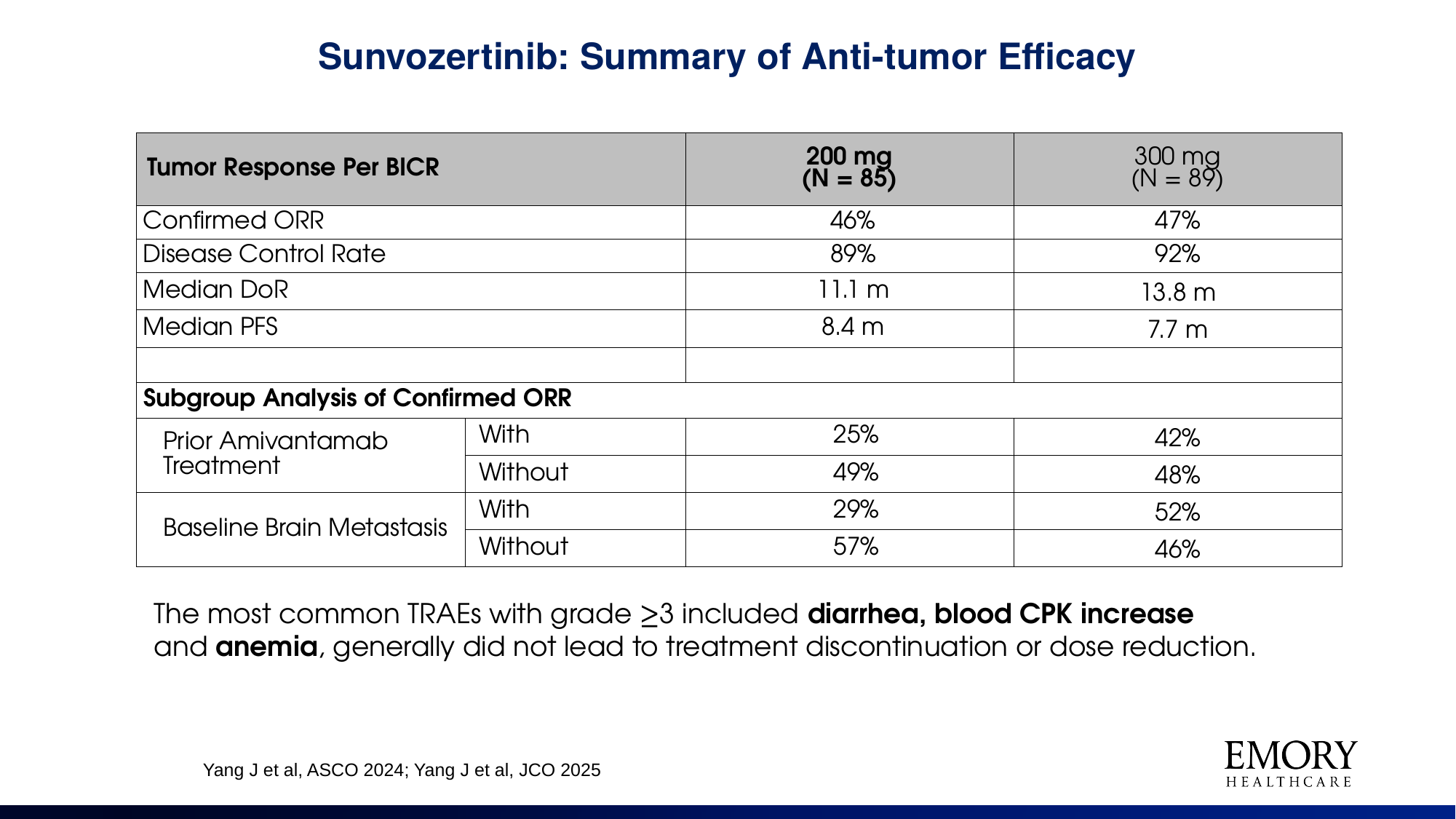

Sunvozertinib: Summary of Anti-tumor Efficacy
| Tumor Response Per BICR |  | 200 mg (N = 85) | 300 mg (N = 89) |
| --- | --- | --- | --- |
| Confirmed ORR |  | 46% | 47% |
| Disease Control Rate |  | 89% | 92% |
| Median DoR |  | 11.1 m | 13.8 m |
| Median PFS |  | 8.4 m | 7.7 m |
|  |  |  |  |
| Subgroup Analysis of Confirmed ORR |  |  |  |
| Prior Amivantamab Treatment | With | 25% | 42% |
|  | Without | 49% | 48% |
| Baseline Brain Metastasis | With | 29% | 52% |
|  | Without | 57% | 46% |
The most common TRAEs with grade ≥3 included diarrhea, blood CPK increase
and anemia, generally did not lead to treatment discontinuation or dose reduction.

Yang J et al, ASCO 2024; Yang J et al, JCO 2025